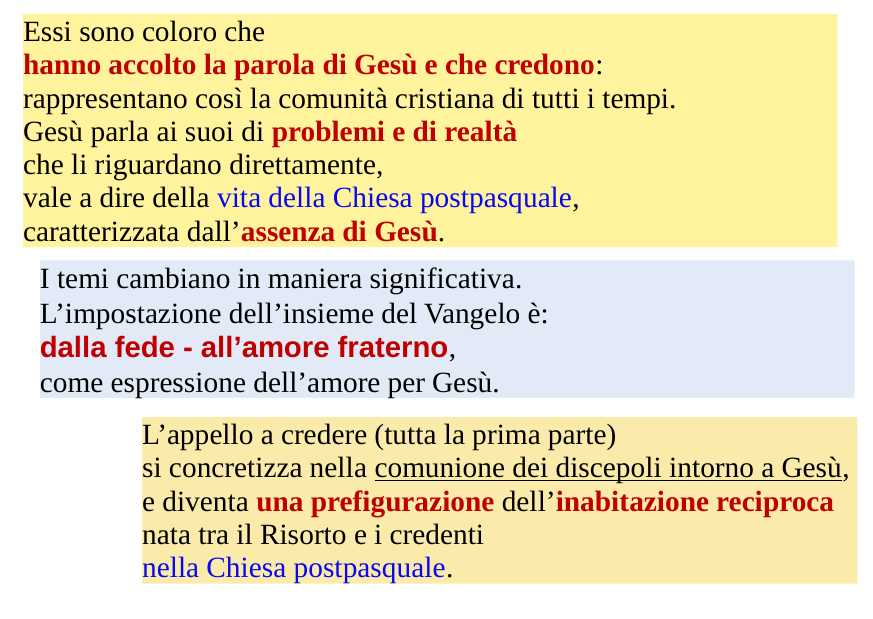

Essi sono coloro che
hanno accolto la parola di Gesù e che credono:
rappresentano così la comunità cristiana di tutti i tempi.
Gesù parla ai suoi di problemi e di realtà
che li riguardano direttamente,
vale a dire della vita della Chiesa postpasquale,
caratterizzata dall’assenza di Gesù.
I temi cambiano in maniera significativa.
L’impostazione dell’insieme del Vangelo è:
dalla fede - all’amore fraterno,
come espressione dell’amore per Gesù.
L’appello a credere (tutta la prima parte)
si concretizza nella comunione dei discepoli intorno a Gesù,
e diventa una prefigurazione dell’inabitazione reciproca
nata tra il Risorto e i credenti
nella Chiesa postpasquale.